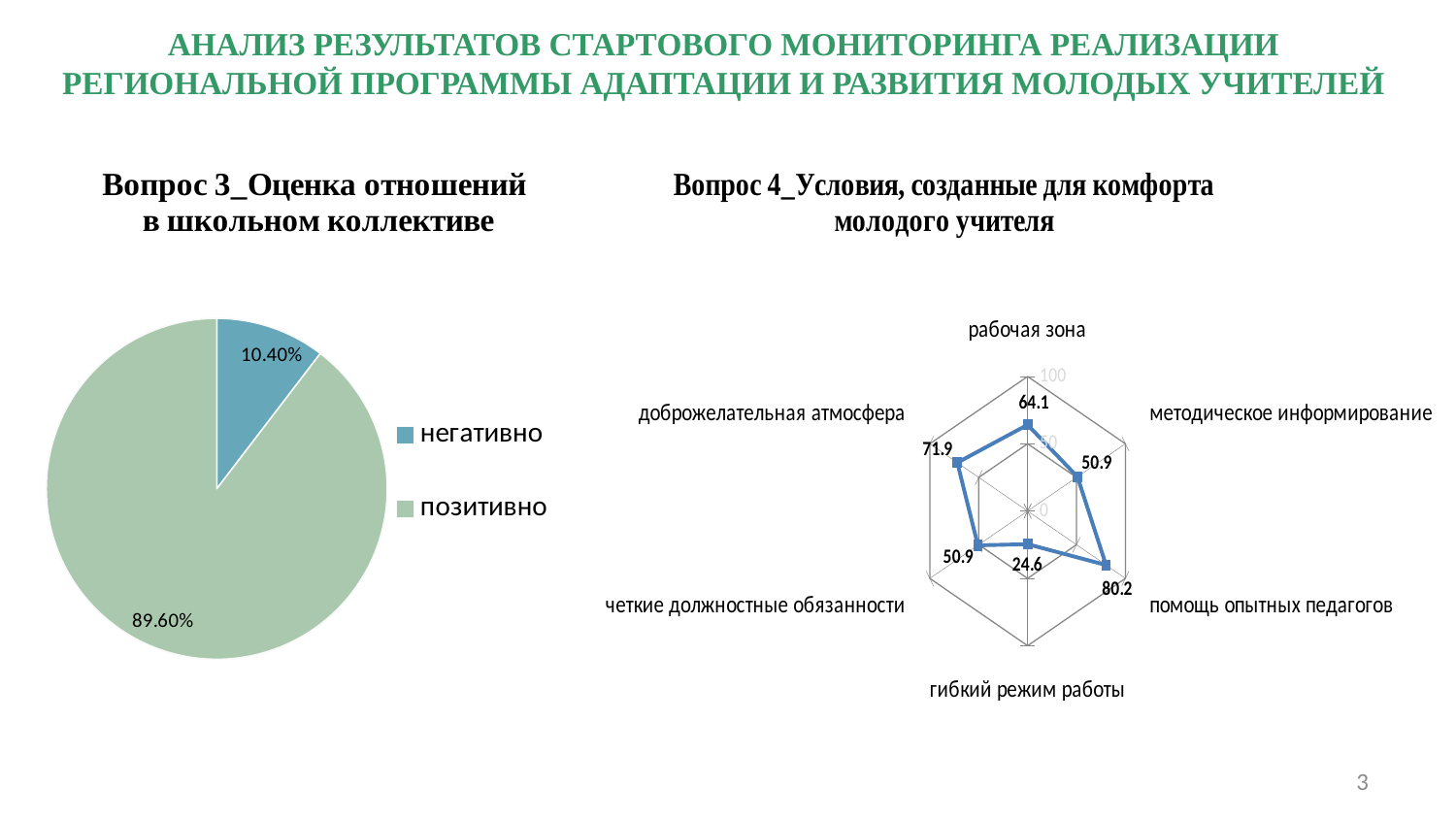

# АНАЛИЗ РЕЗУЛЬТАТОВ СТАРТОВОГО МОНИТОРИНГА РЕАЛИЗАЦИИ РЕГИОНАЛЬНОЙ ПРОГРАММЫ АДАПТАЦИИ И РАЗВИТИЯ МОЛОДЫХ УЧИТЕЛЕЙ

### Chart: Вопрос 3_Оценка отношений
в школьном коллективе

| Category | Оценка отношений в школьном коллективе |
|---|---|
| негативно | 0.10400000000000002 |
| позитивно | 0.896000000000001 |

### Chart: Вопрос 4_Условия, созданные для комфорта молодого учителя

| Category | Условия, созданные для комфорта молодого учителя |
|---|---|
| рабочая зона | 64.1 |
| методическое информирование | 50.9 |
| помощь опытных педагогов | 80.2 |
| гибкий режим работы | 24.6 |
| четкие должностные обязанности | 50.9 |
| доброжелательная атмосфера | 71.9 |
3